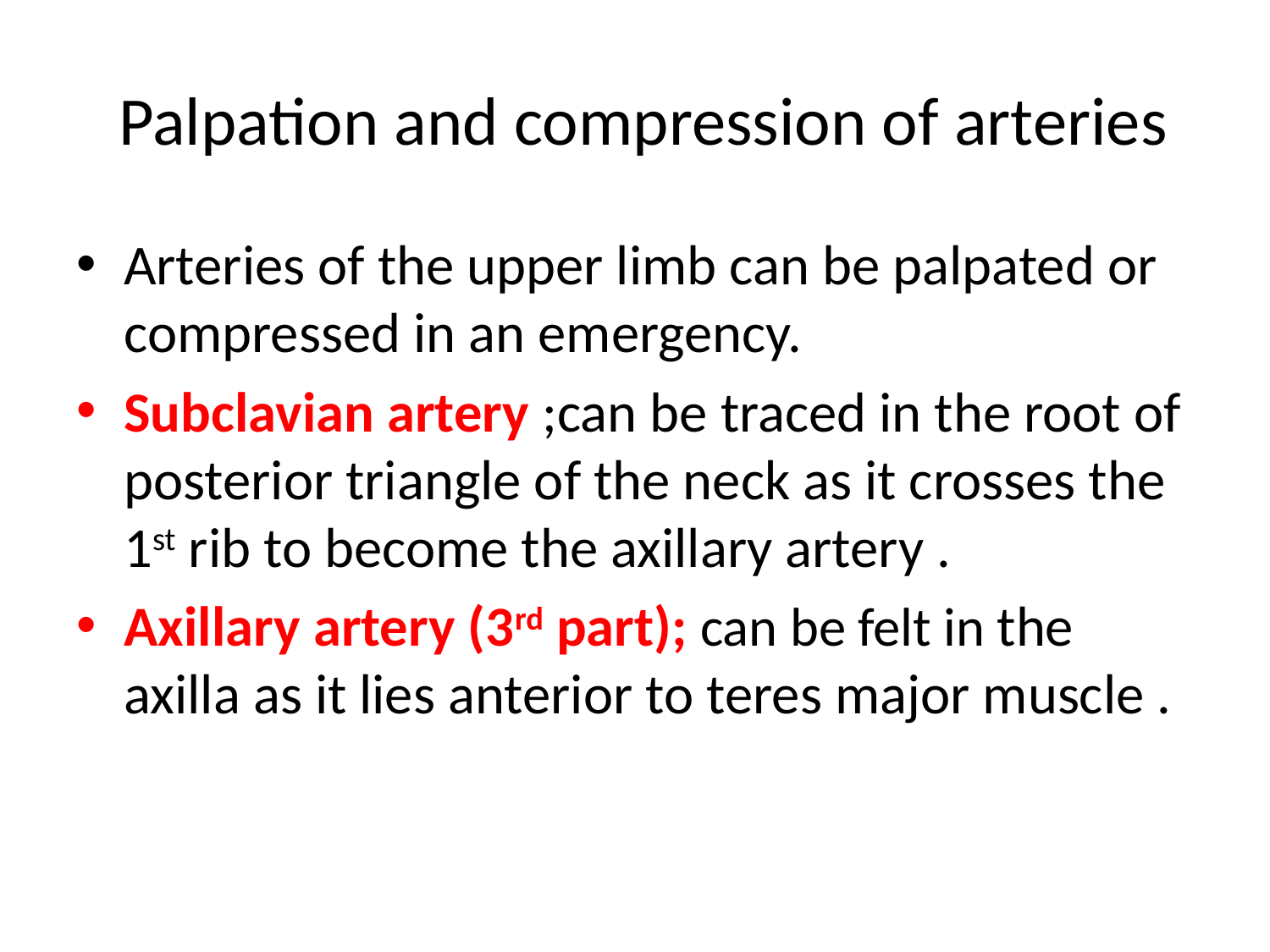

# Palpation and compression of arteries
Arteries of the upper limb can be palpated or compressed in an emergency.
Subclavian artery ;can be traced in the root of posterior triangle of the neck as it crosses the 1st rib to become the axillary artery .
Axillary artery (3rd part); can be felt in the axilla as it lies anterior to teres major muscle .